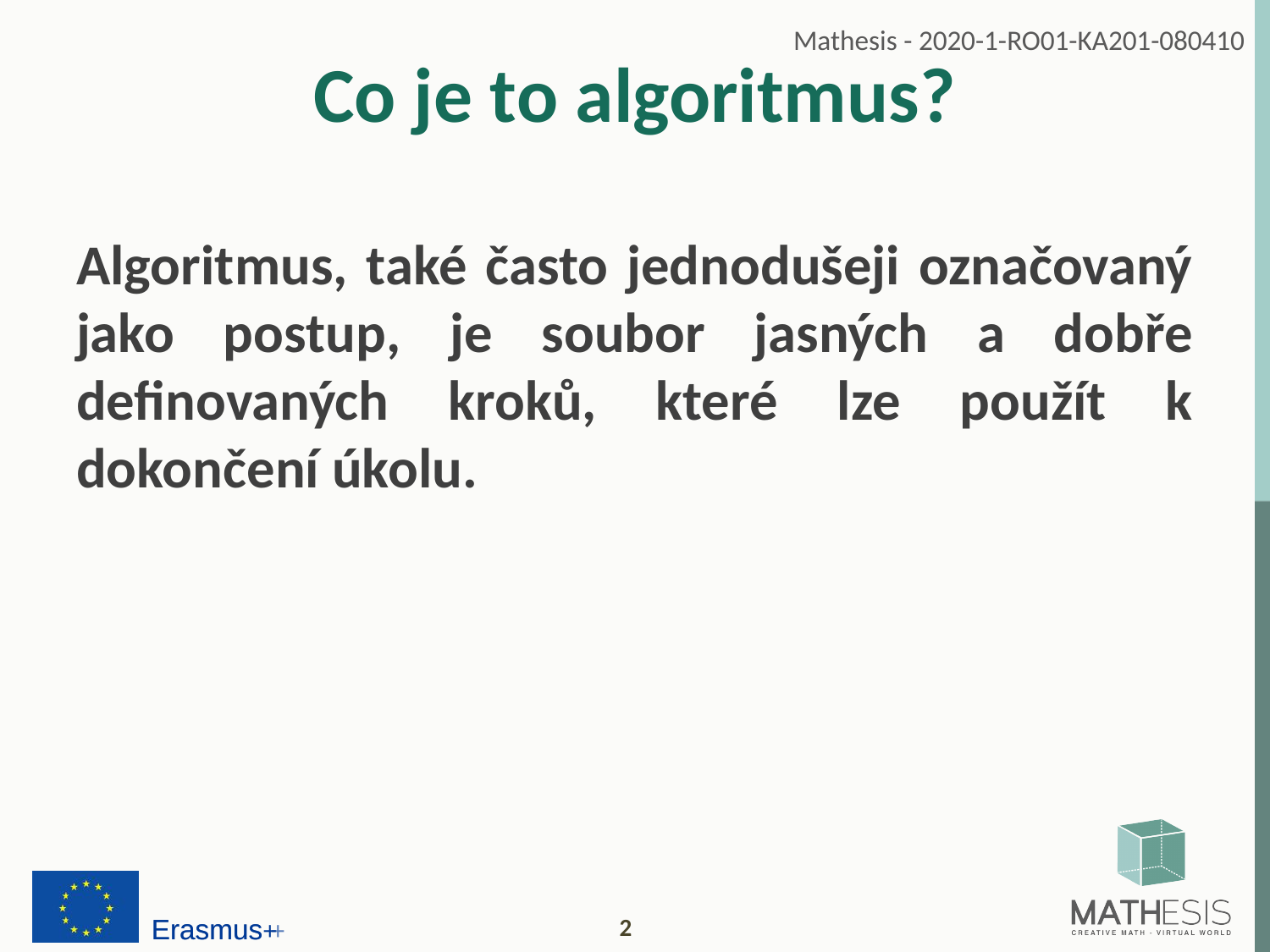

# Co je to algoritmus?
Algoritmus, také často jednodušeji označovaný jako postup, je soubor jasných a dobře definovaných kroků, které lze použít k dokončení úkolu.